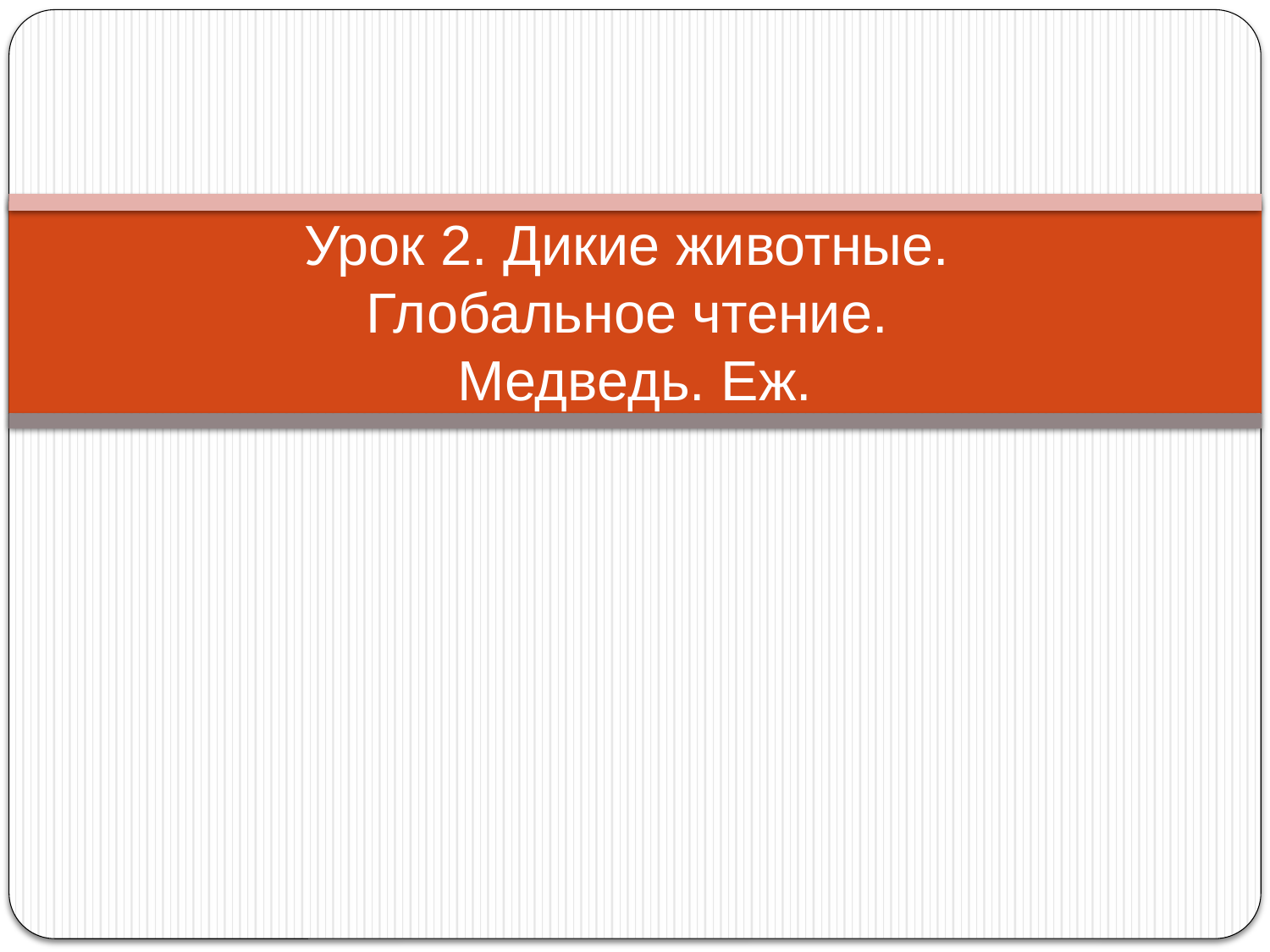

# Урок 2. Дикие животные. Глобальное чтение. Медведь. Еж.